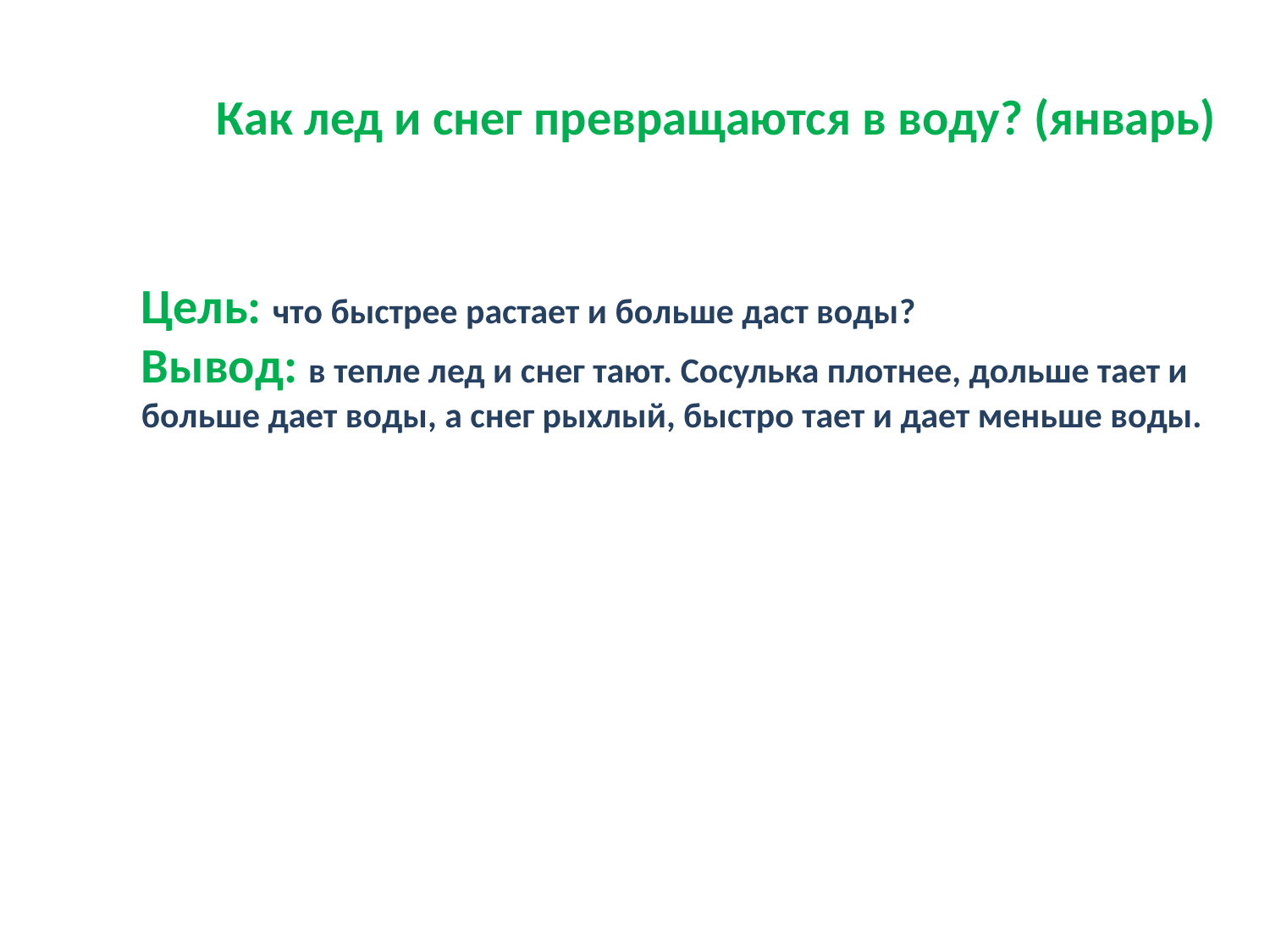

Как лед и снег превращаются в воду? (январь)
Цель: что быстрее растает и больше даст воды?
Вывод: в тепле лед и снег тают. Сосулька плотнее, дольше тает и
больше дает воды, а снег рыхлый, быстро тает и дает меньше воды.